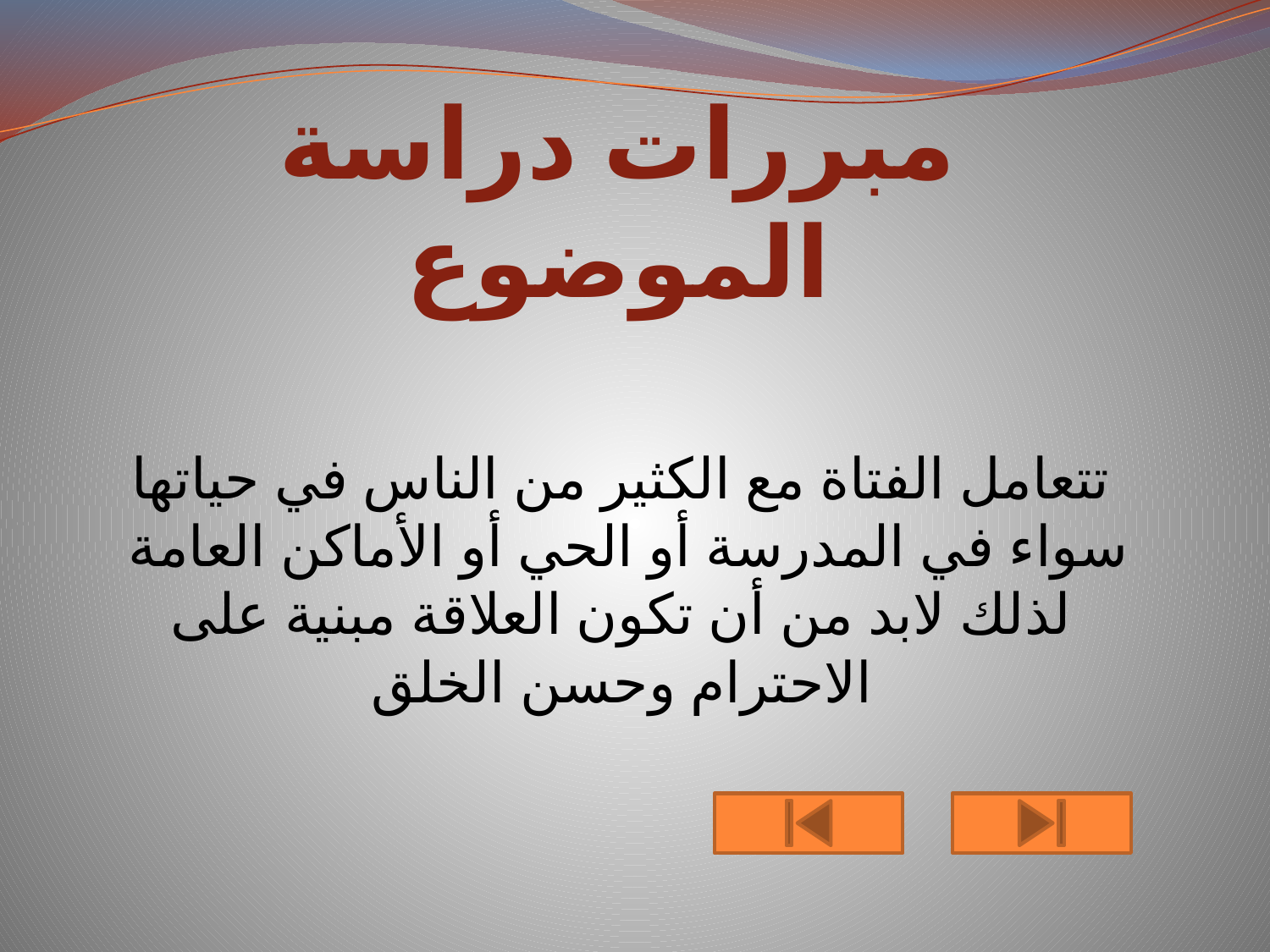

# مبررات دراسة الموضوع
تتعامل الفتاة مع الكثير من الناس في حياتها سواء في المدرسة أو الحي أو الأماكن العامة  لذلك لابد من أن تكون العلاقة مبنية على الاحترام وحسن الخلق